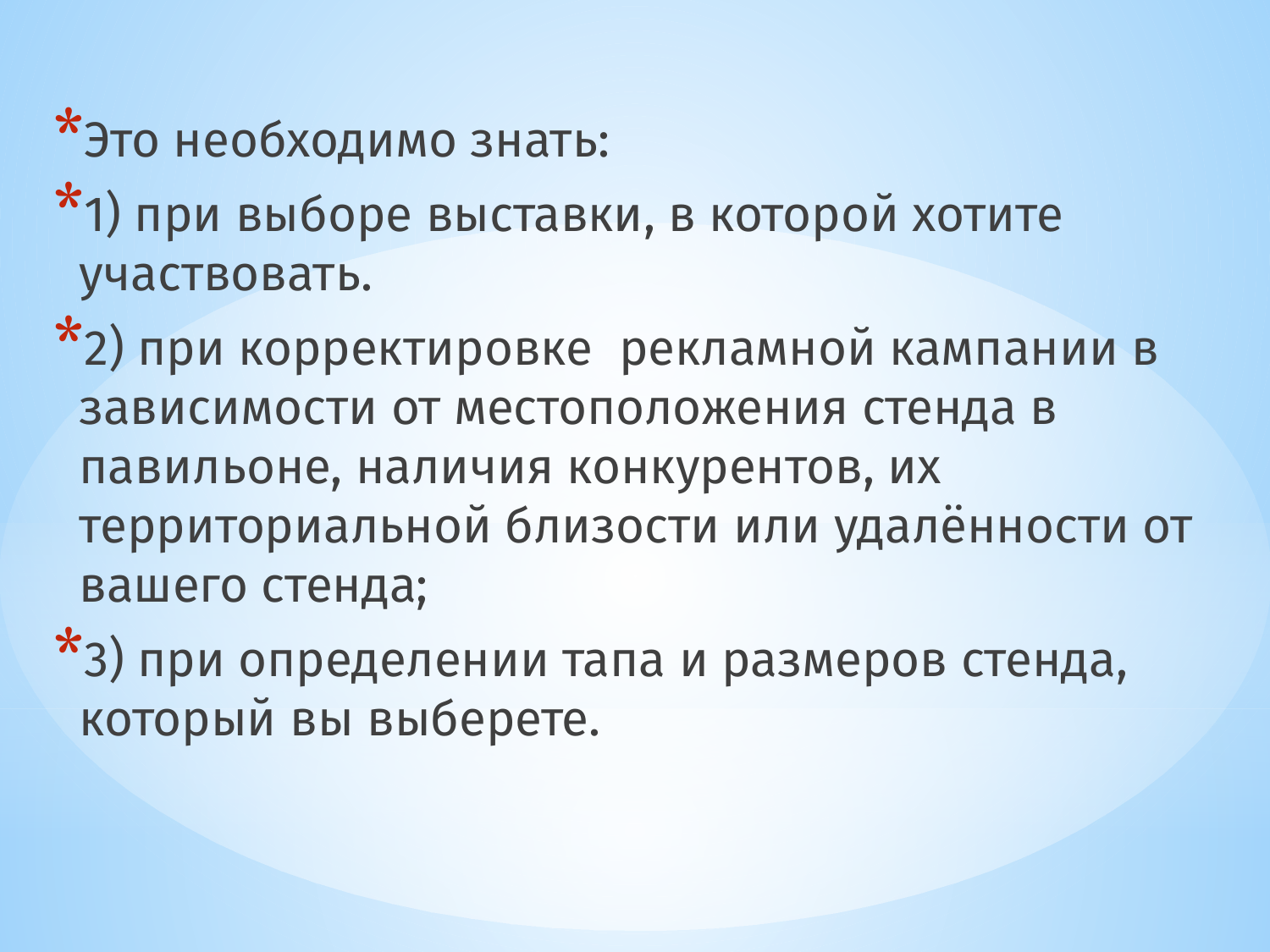

Это необходимо знать:
1) при выборе выставки, в которой хотите участвовать.
2) при корректировке  рекламной кампании в зависимости от местоположения стенда в павильоне, наличия конкурентов, их территориальной близости или удалённости от вашего стенда;
3) при определении тапа и размеров стенда, который вы выберете.
#